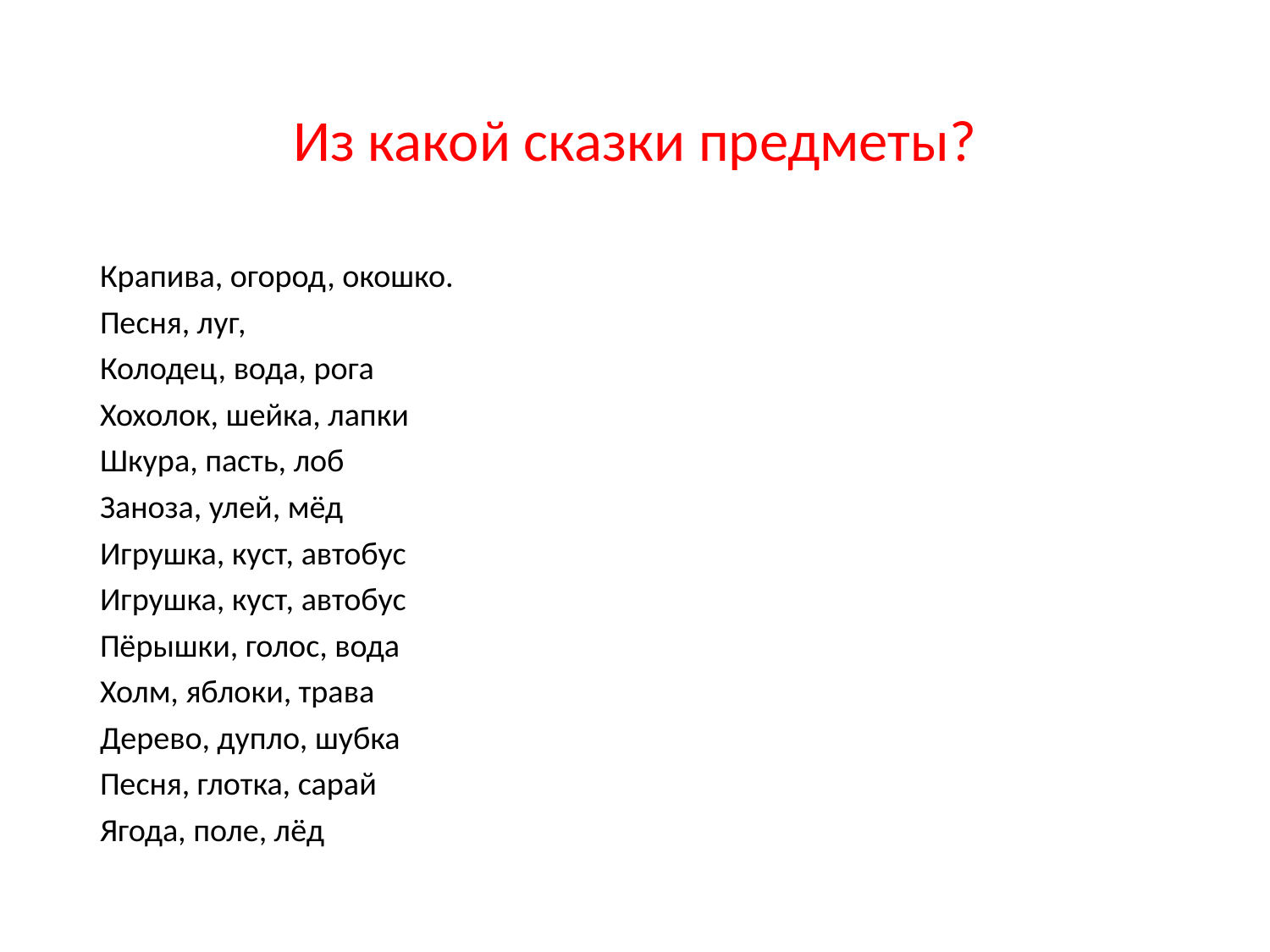

# Из какой сказки предметы?
Крапива, огород, окошко.
Песня, луг,
Колодец, вода, рога
Хохолок, шейка, лапки
Шкура, пасть, лоб
Заноза, улей, мёд
Игрушка, куст, автобус
Игрушка, куст, автобус
Пёрышки, голос, вода
Холм, яблоки, трава
Дерево, дупло, шубка
Песня, глотка, сарай
Ягода, поле, лёд